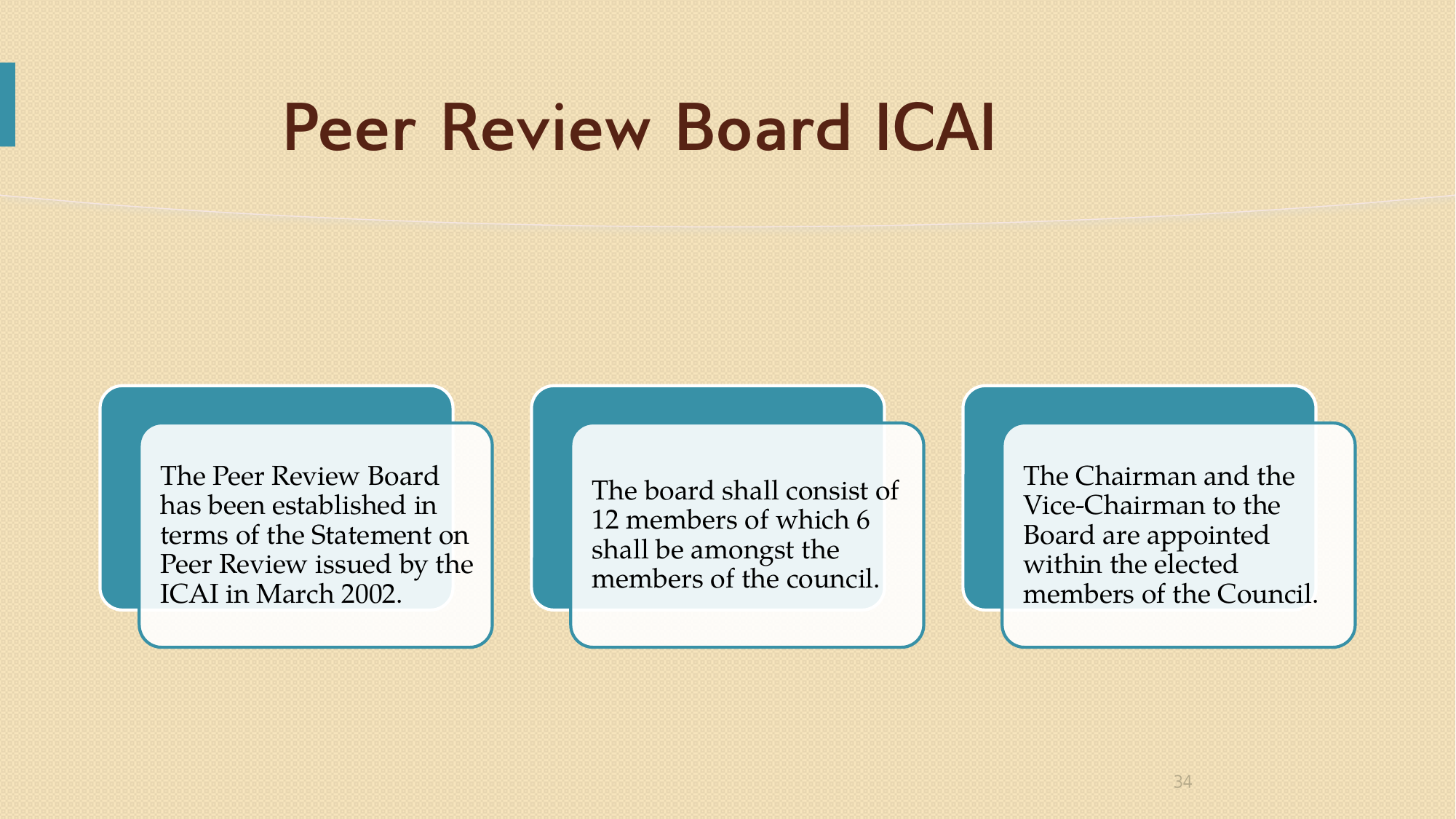

# Peer Review Board ICAI

The Peer Review Board has been established in terms of the Statement on Peer Review issued by the ICAI in March 2002.
The board shall consist of 12 members of which 6 shall be amongst the members of the council.
The Chairman and the Vice-Chairman to the Board are appointed within the elected members of the Council.
34